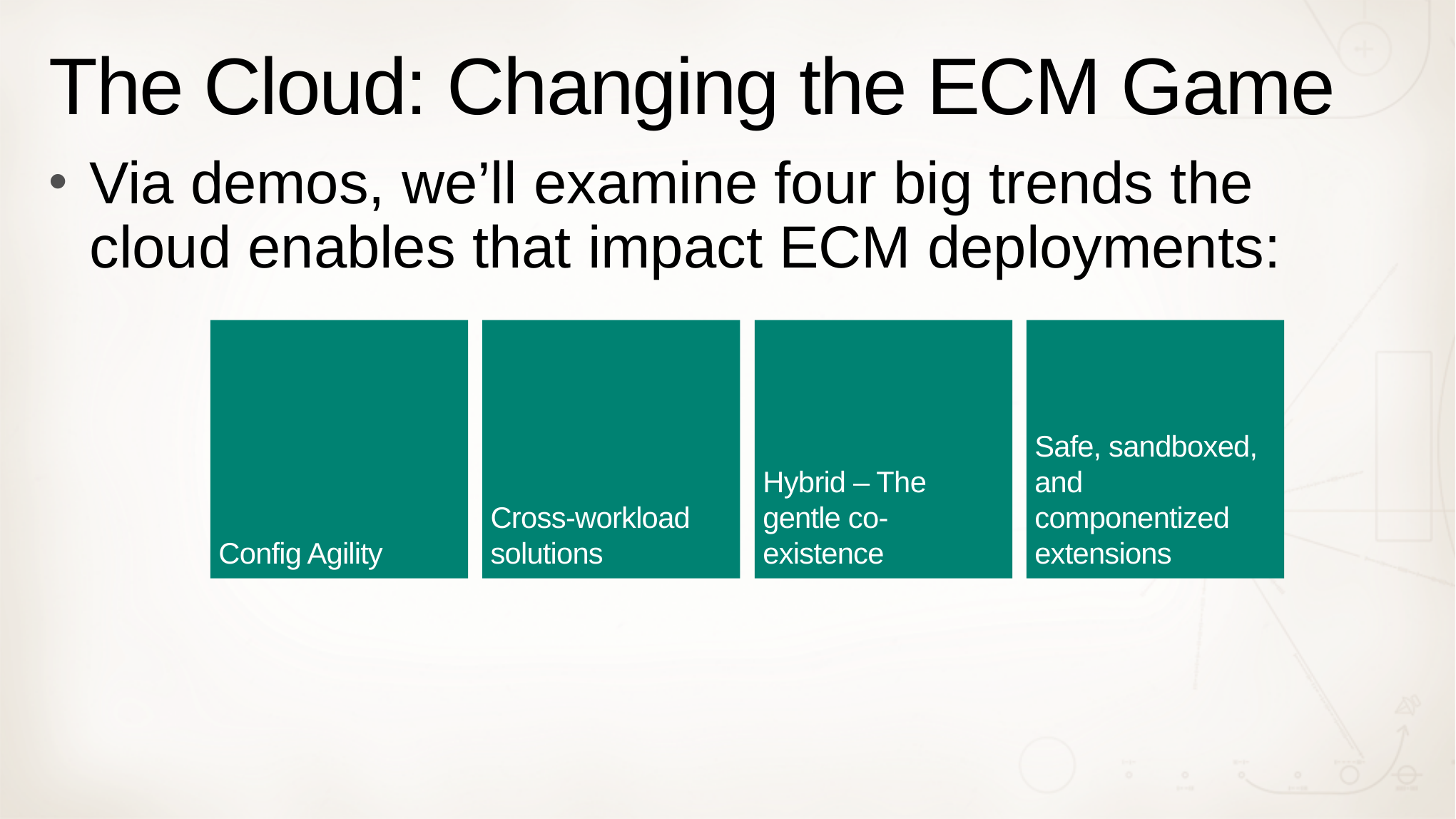

# The Cloud: Changing the ECM Game
Via demos, we’ll examine four big trends the cloud enables that impact ECM deployments:

Config Agility
Cross-workload solutions
Hybrid – The gentle co-existence
Safe, sandboxed, and componentized extensions